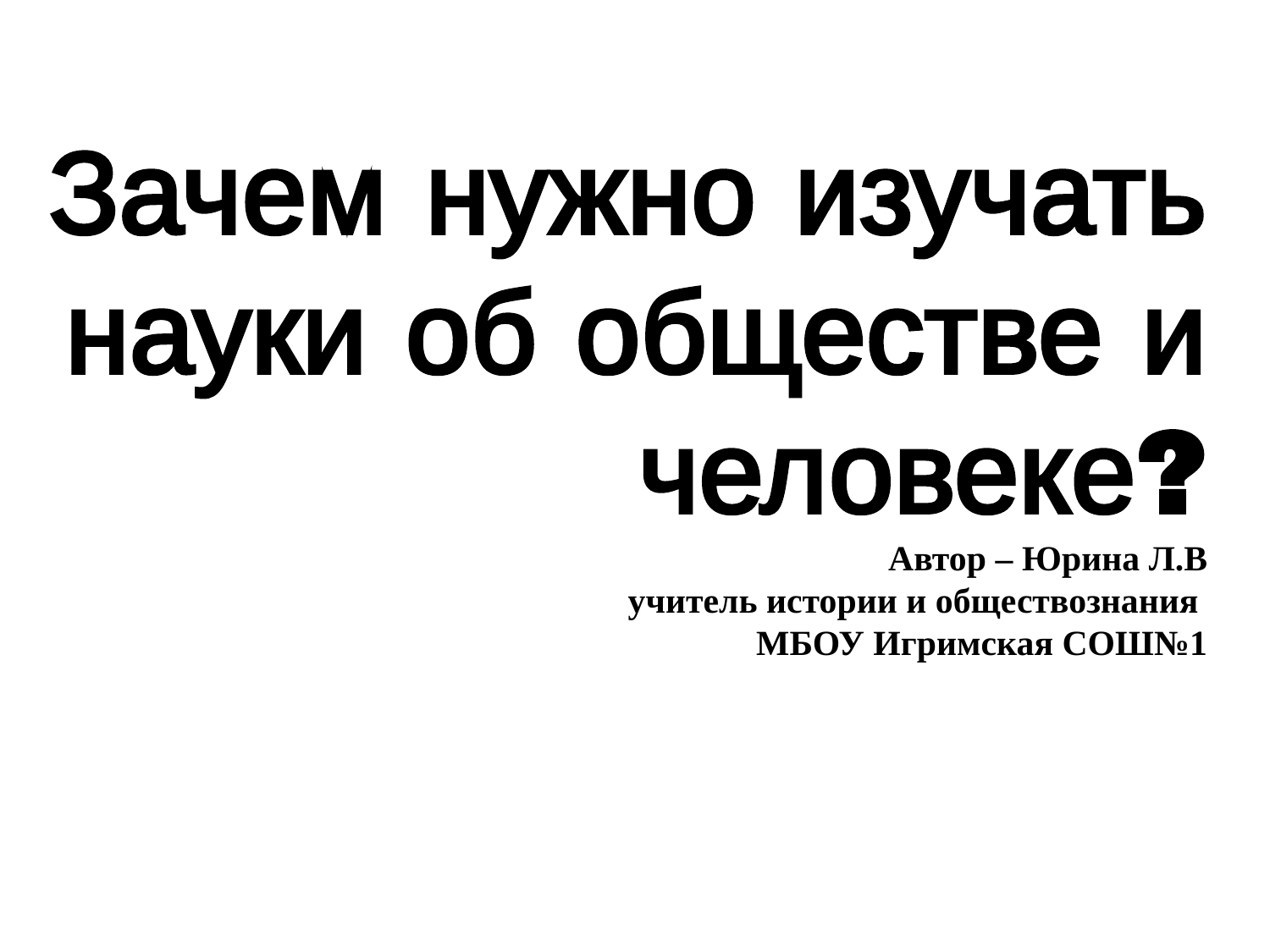

# Зачем нужно изучать науки об обществе и человеке? Автор – Юрина Л.В учитель истории и обществознания МБОУ Игримская СОШ№1